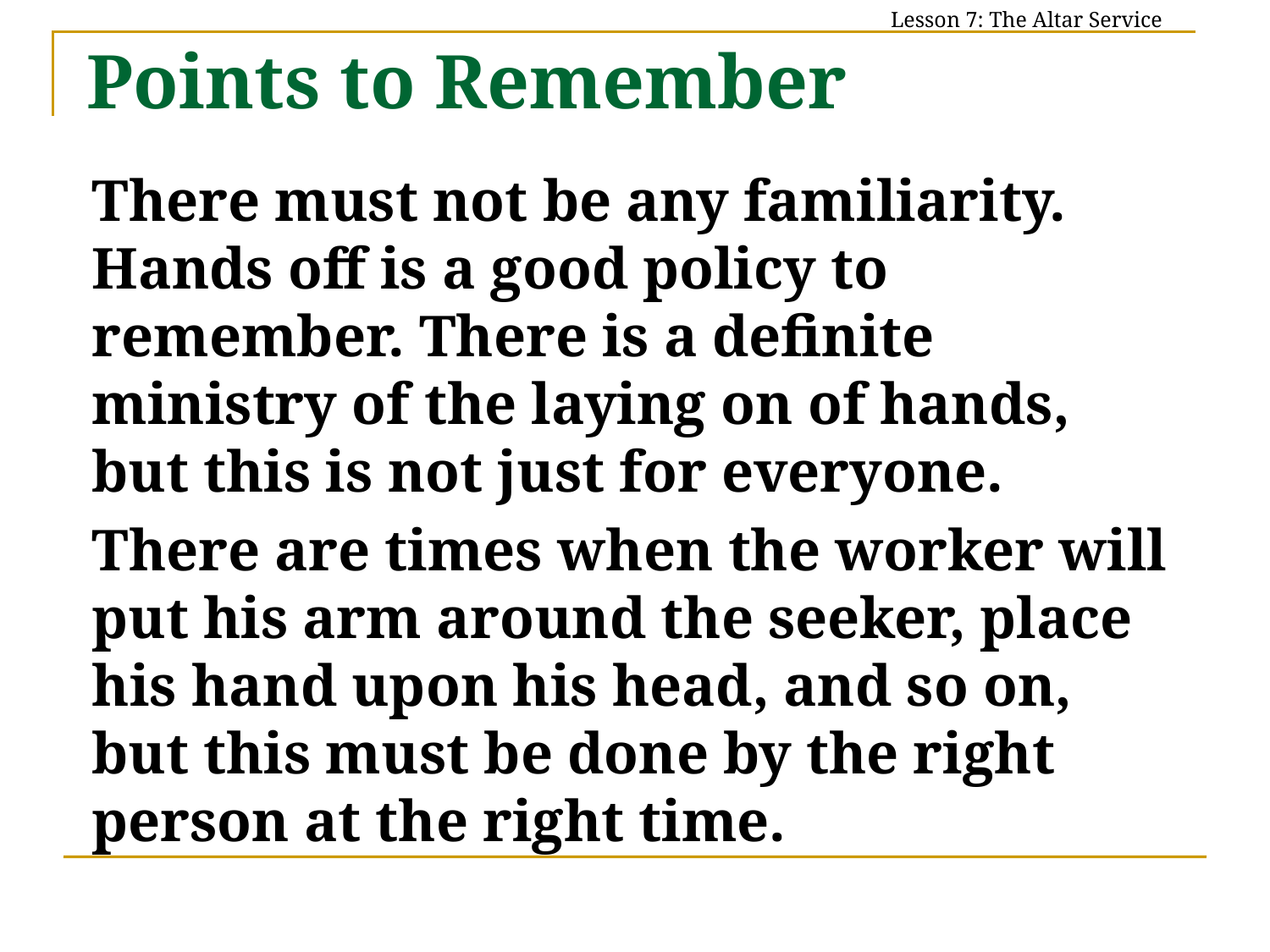

Points to Remember
Lesson 7: The Altar Service
	There must not be any familiarity. Hands off is a good policy to remember. There is a definite ministry of the laying on of hands, but this is not just for everyone.
	There are times when the worker will put his arm around the seeker, place his hand upon his head, and so on, but this must be done by the right person at the right time.